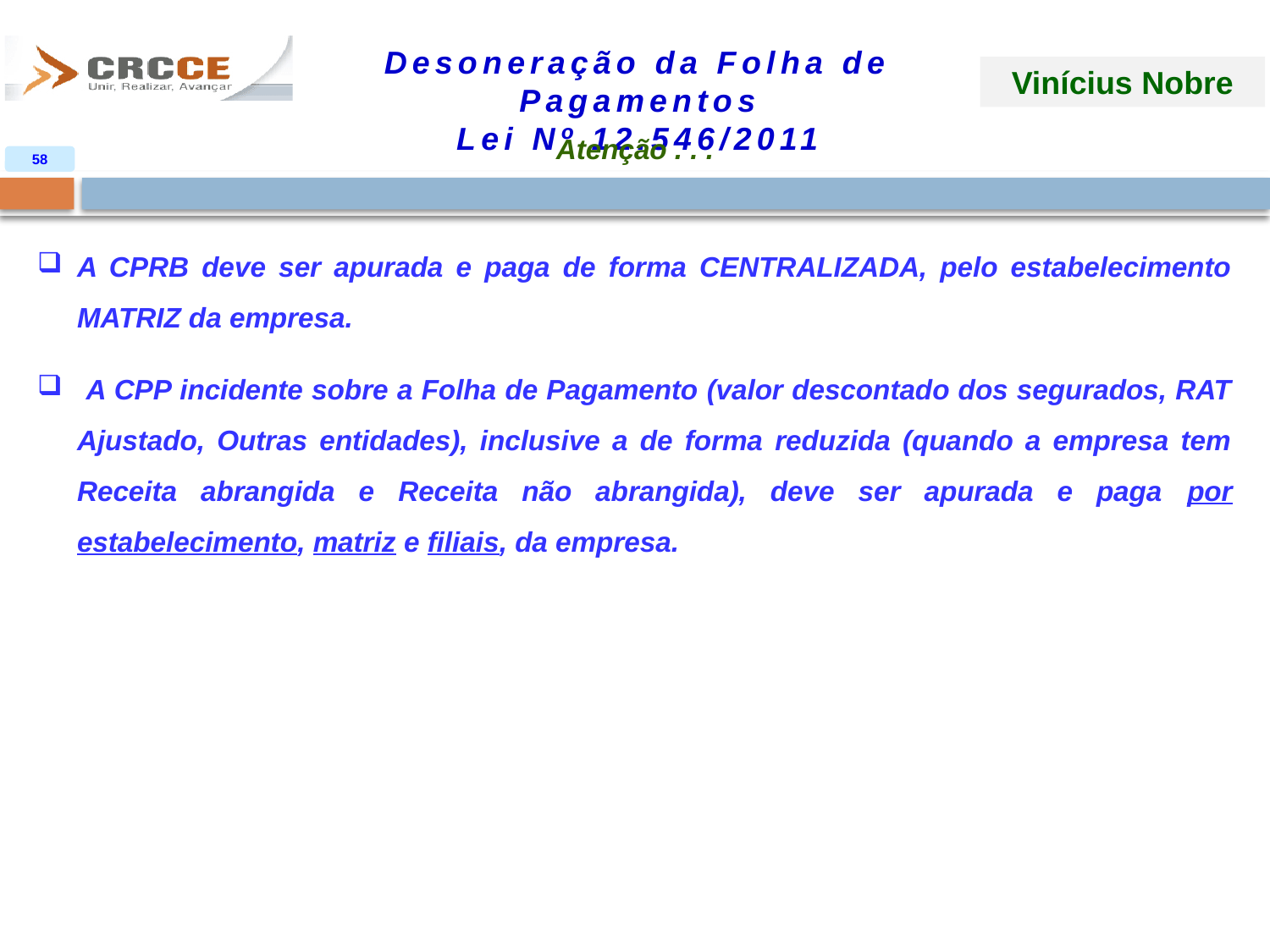

Atenção . . .
58
A CPRB deve ser apurada e paga de forma CENTRALIZADA, pelo estabelecimento MATRIZ da empresa.
 A CPP incidente sobre a Folha de Pagamento (valor descontado dos segurados, RAT Ajustado, Outras entidades), inclusive a de forma reduzida (quando a empresa tem Receita abrangida e Receita não abrangida), deve ser apurada e paga por estabelecimento, matriz e filiais, da empresa.